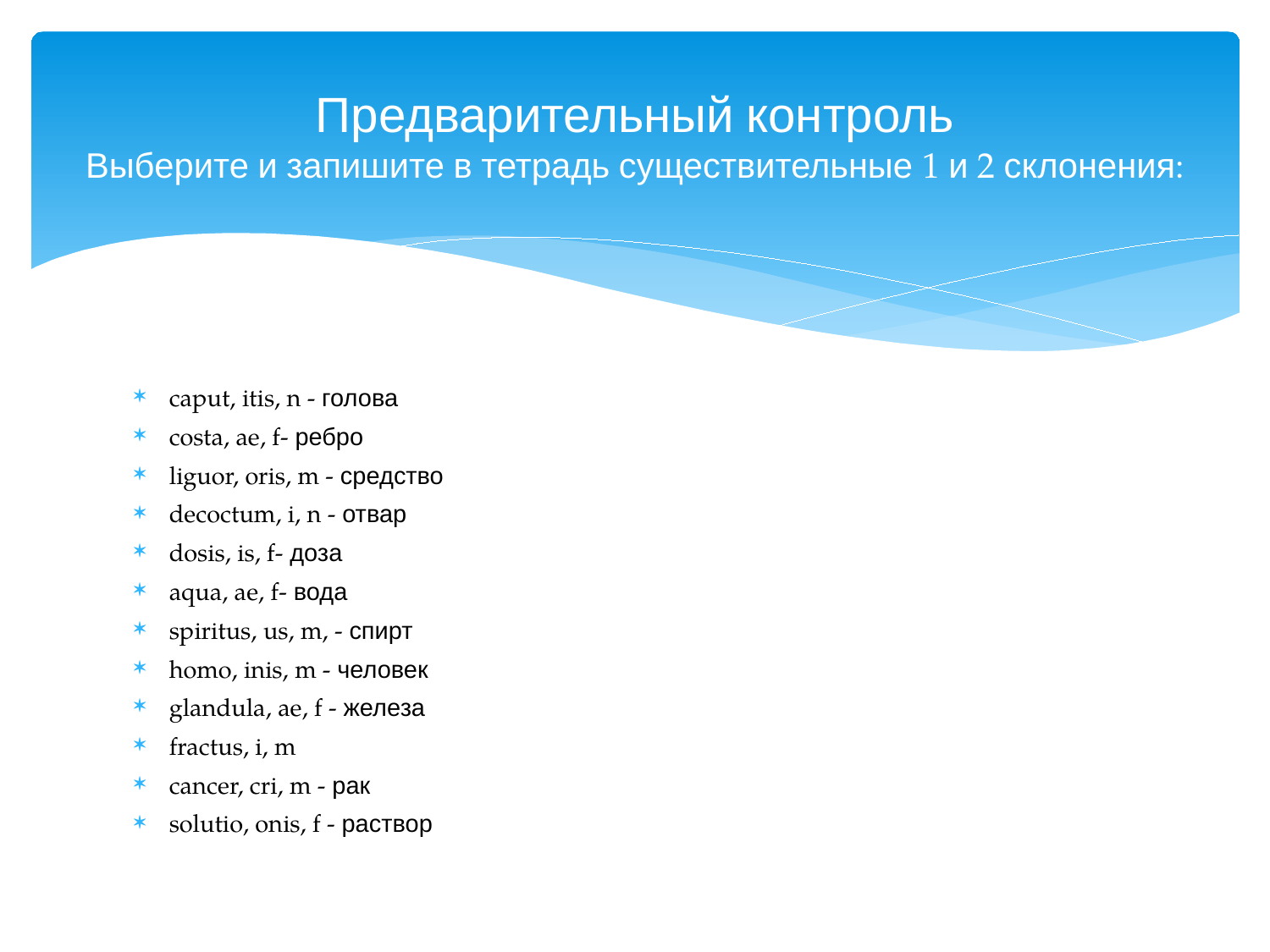

# Предварительный контроль Выберите и запишите в тетрадь существительные 1 и 2 склонения:
caput, itis, n - голова
costa, ae, f- ребро
liguor, oris, m - средство
decoctum, i, n - отвар
dosis, is, f- доза
aqua, ae, f- вода
spiritus, us, m, - спирт
homo, inis, m - человек
glandula, ae, f - железа
fractus, i, m
cancer, cri, m - рак
solutio, onis, f - раствор